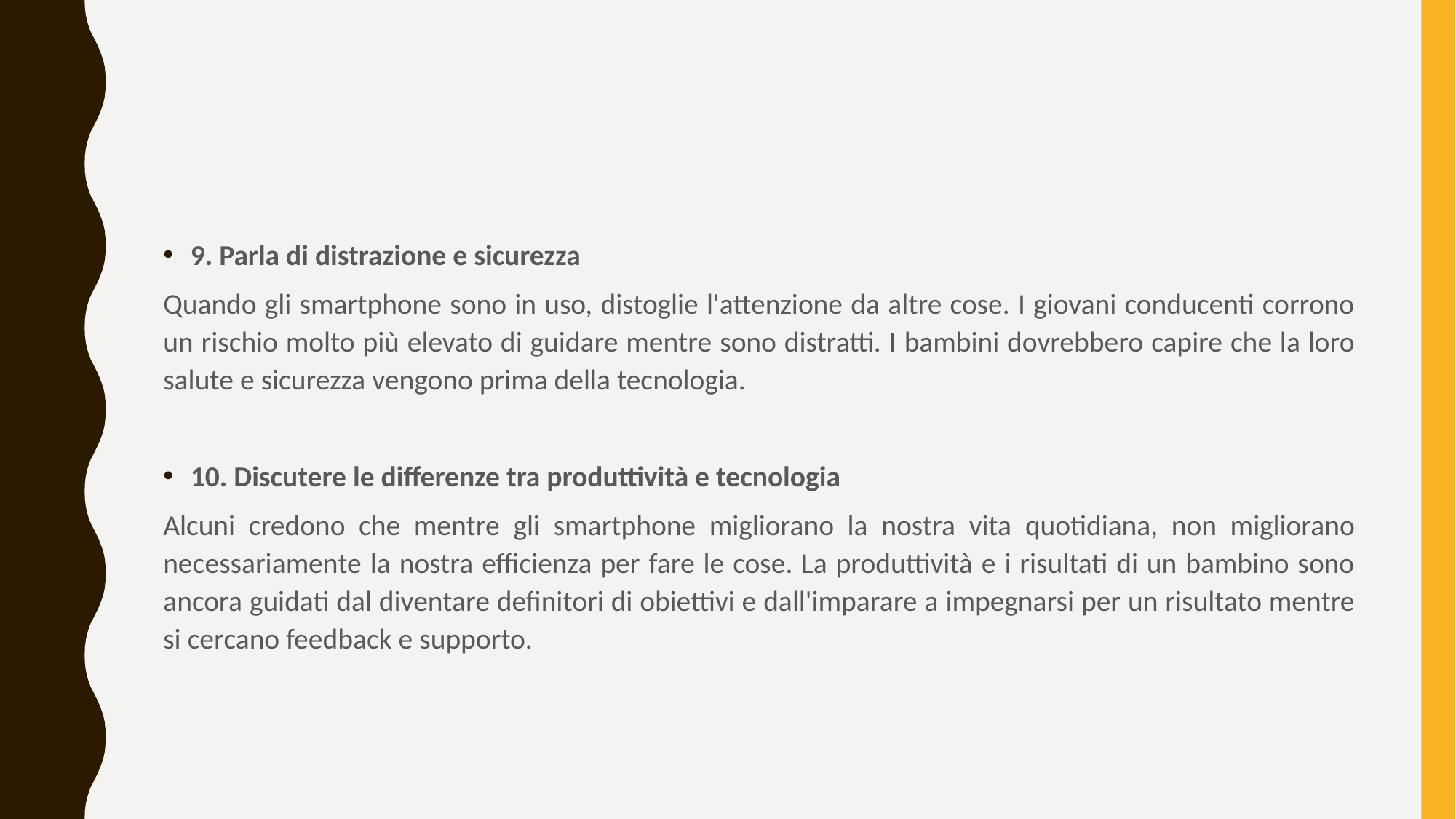

9. Parla di distrazione e sicurezza
Quando gli smartphone sono in uso, distoglie l'attenzione da altre cose. I giovani conducenti corrono un rischio molto più elevato di guidare mentre sono distratti. I bambini dovrebbero capire che la loro salute e sicurezza vengono prima della tecnologia.

10. Discutere le differenze tra produttività e tecnologia
Alcuni credono che mentre gli smartphone migliorano la nostra vita quotidiana, non migliorano necessariamente la nostra efficienza per fare le cose. La produttività e i risultati di un bambino sono ancora guidati dal diventare definitori di obiettivi e dall'imparare a impegnarsi per un risultato mentre si cercano feedback e supporto.